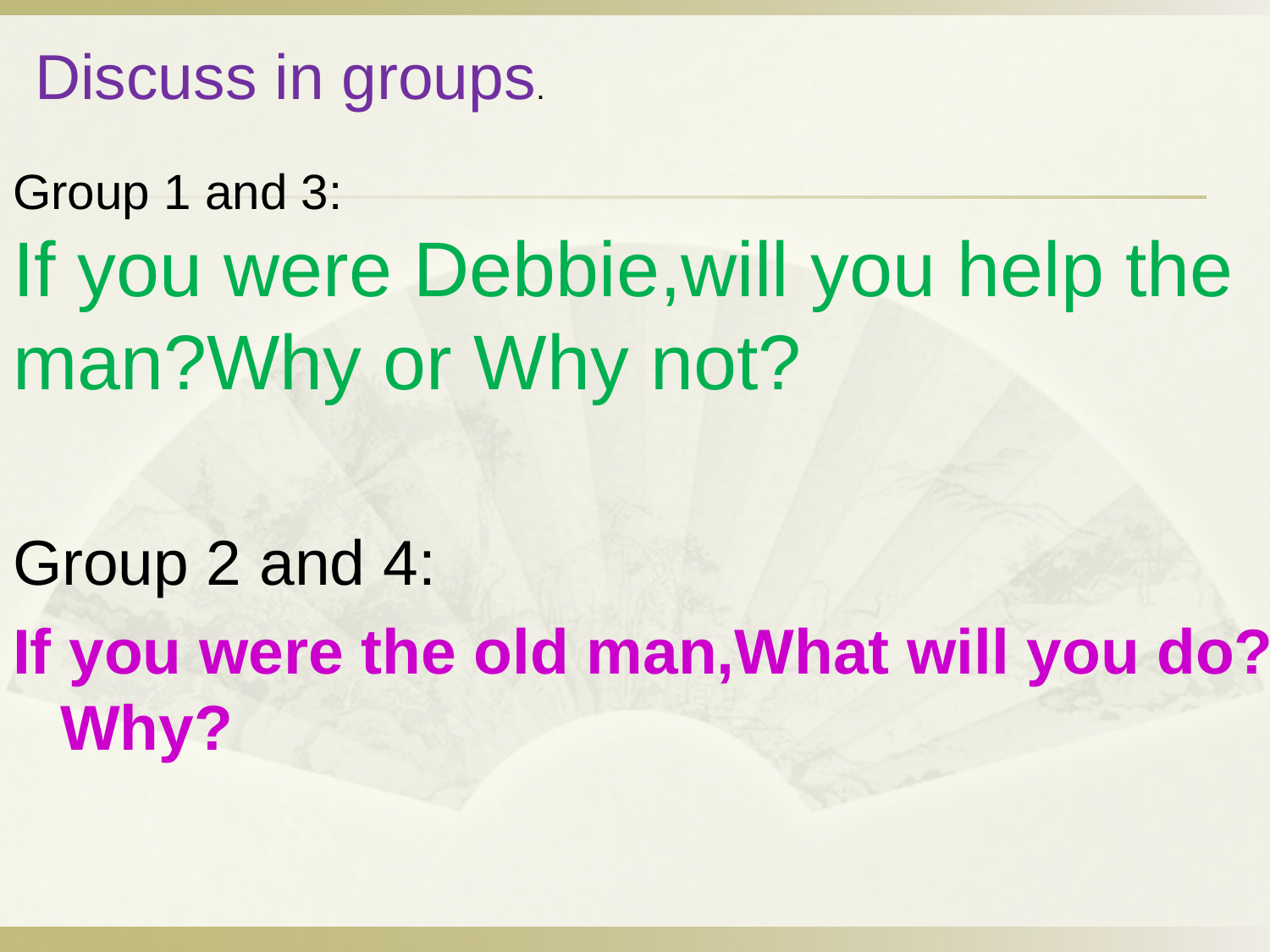

Discuss in groups.
Group 1 and 3:
If you were Debbie,will you help the man?Why or Why not?
Group 2 and 4:
If you were the old man,What will you do?Why?